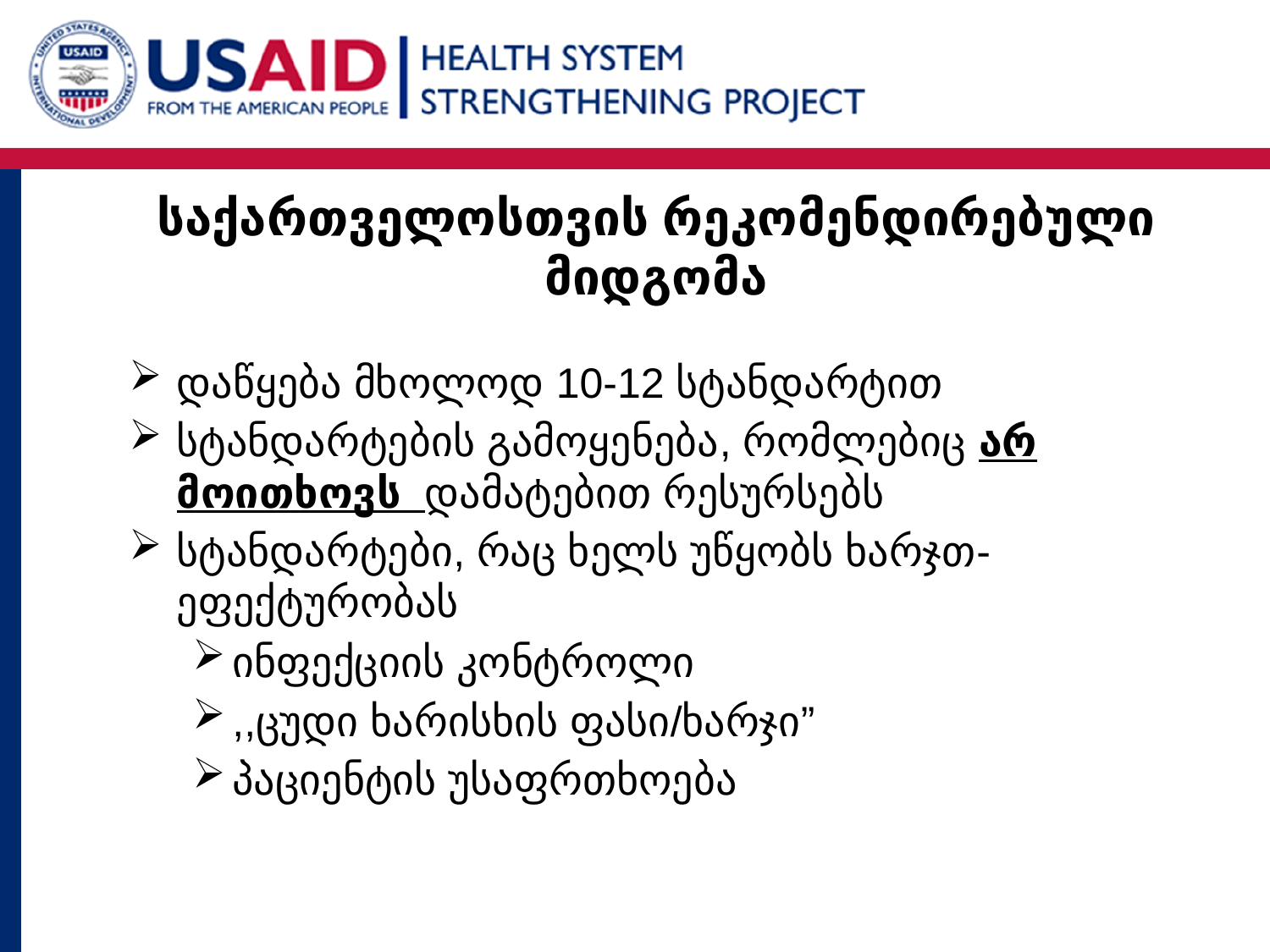

# საქართველოსთვის რეკომენდირებული მიდგომა
დაწყება მხოლოდ 10-12 სტანდარტით
სტანდარტების გამოყენება, რომლებიც არ მოითხოვს  დამატებით რესურსებს
სტანდარტები, რაც ხელს უწყობს ხარჯთ-ეფექტურობას
ინფექციის კონტროლი
,,ცუდი ხარისხის ფასი/ხარჯი”
პაციენტის უსაფრთხოება